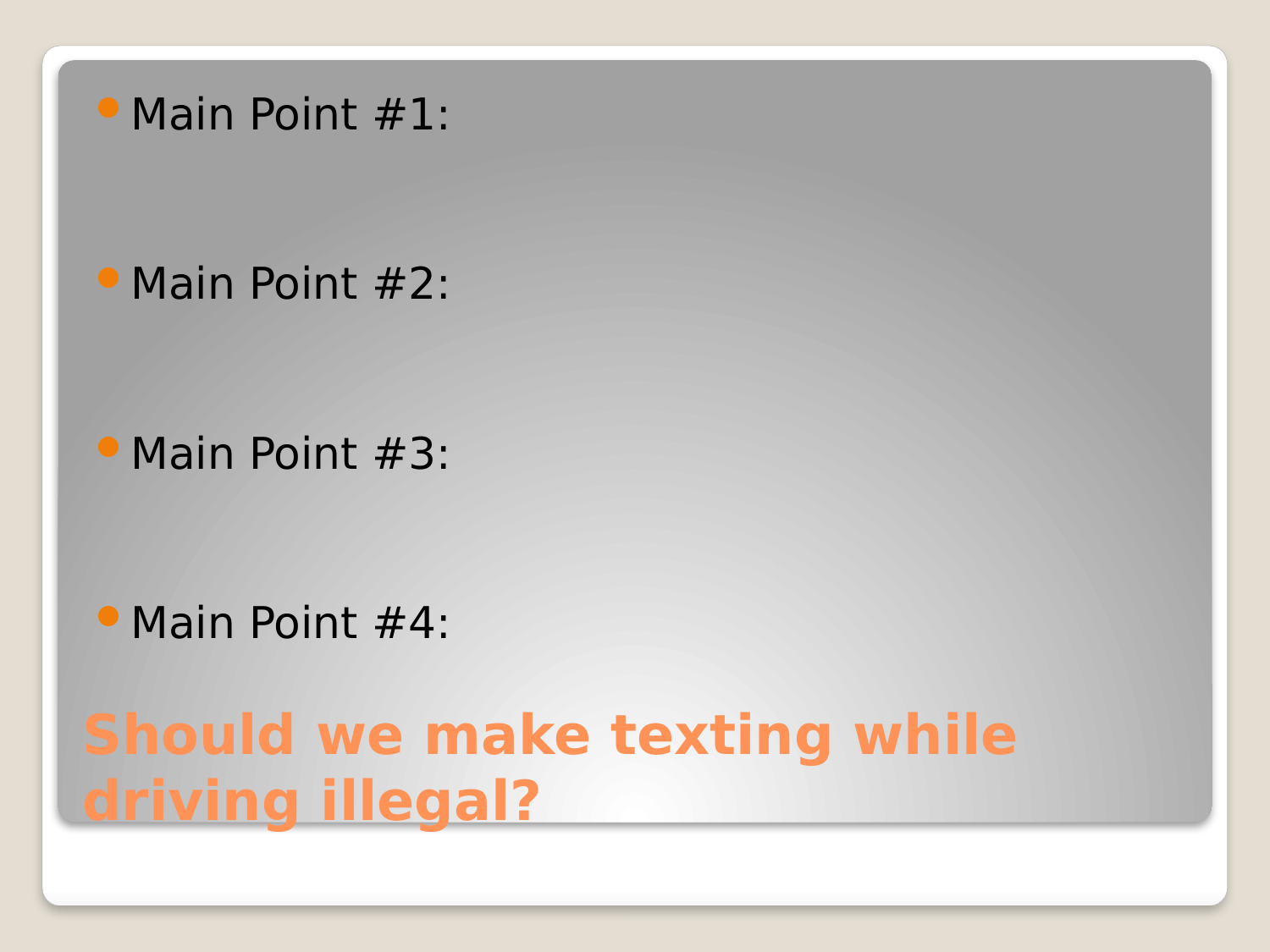

Main Point #1:

Main Point #2:

Main Point #3:

Main Point #4:

# Should we make texting while driving illegal?